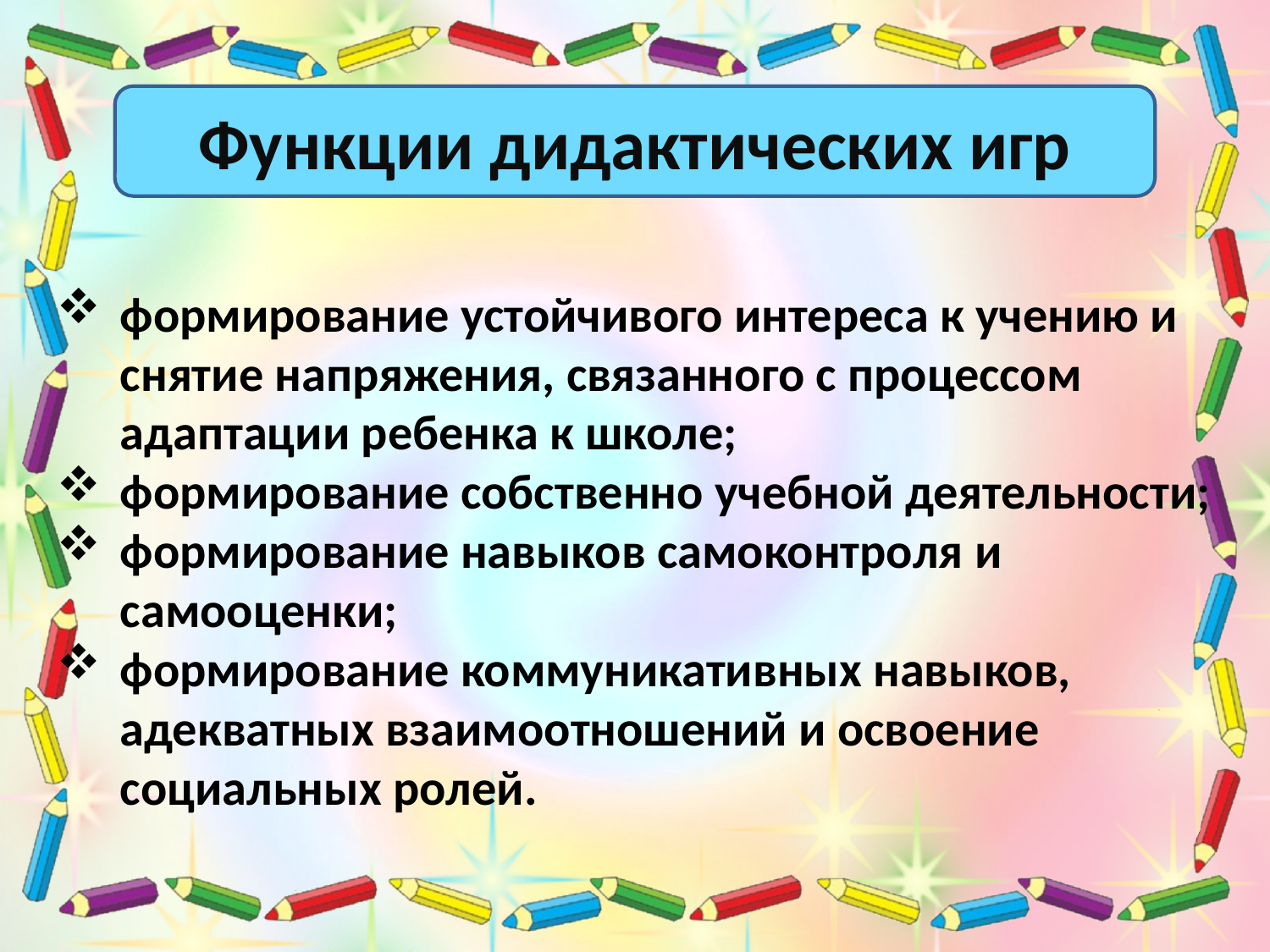

Функции дидактических игр
формирование устойчивого интереса к учению и снятие напряжения, связанного с процессом адаптации ребенка к школе;
формирование собственно учебной деятельности;
формирование навыков самоконтроля и самооценки;
формирование коммуникативных навыков, адекватных взаимоотношений и освоение социальных ролей.